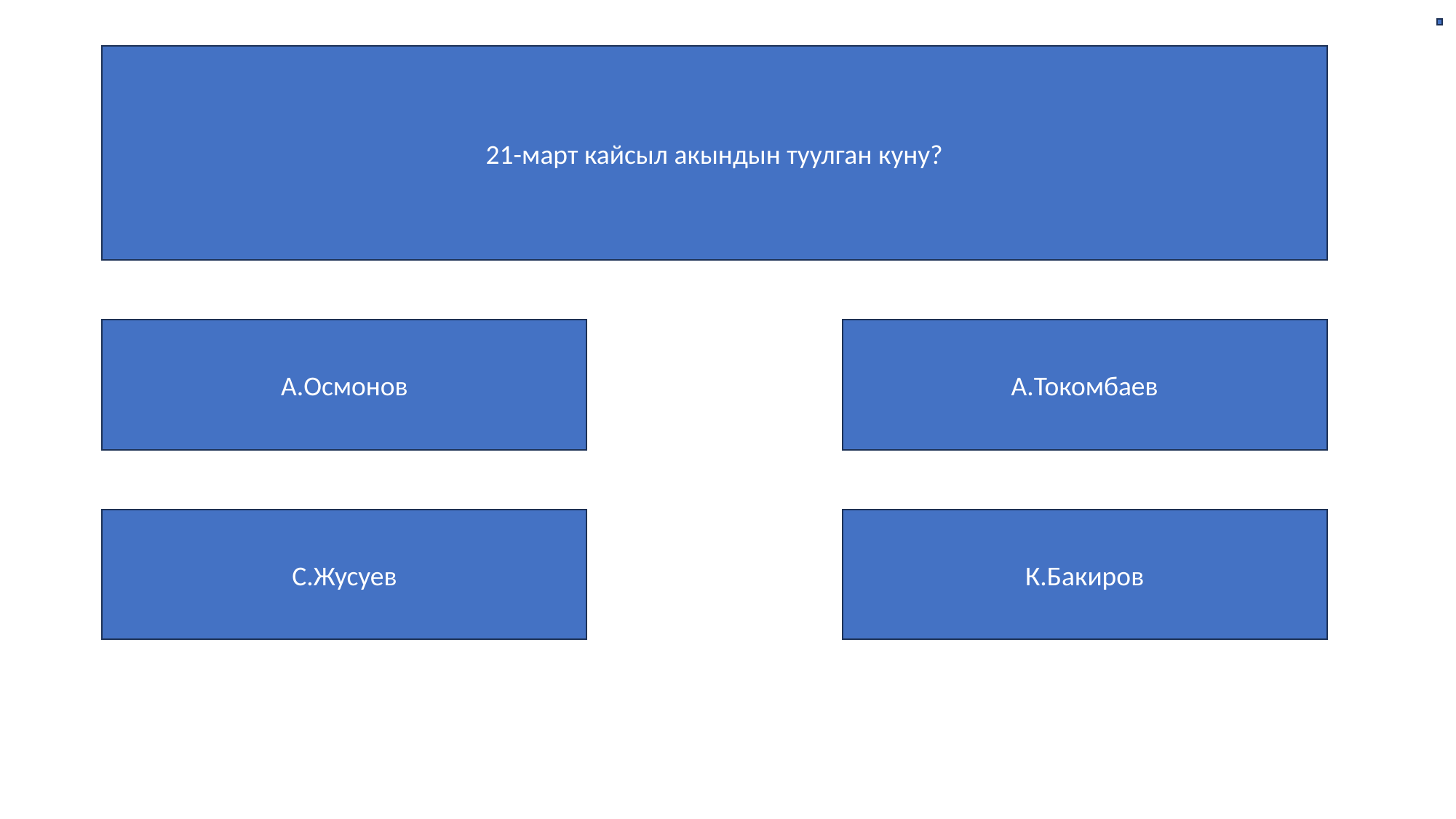

21-март кайсыл акындын туулган куну?
А.Осмонов
А.Токомбаев
С.Жусуев
К.Бакиров